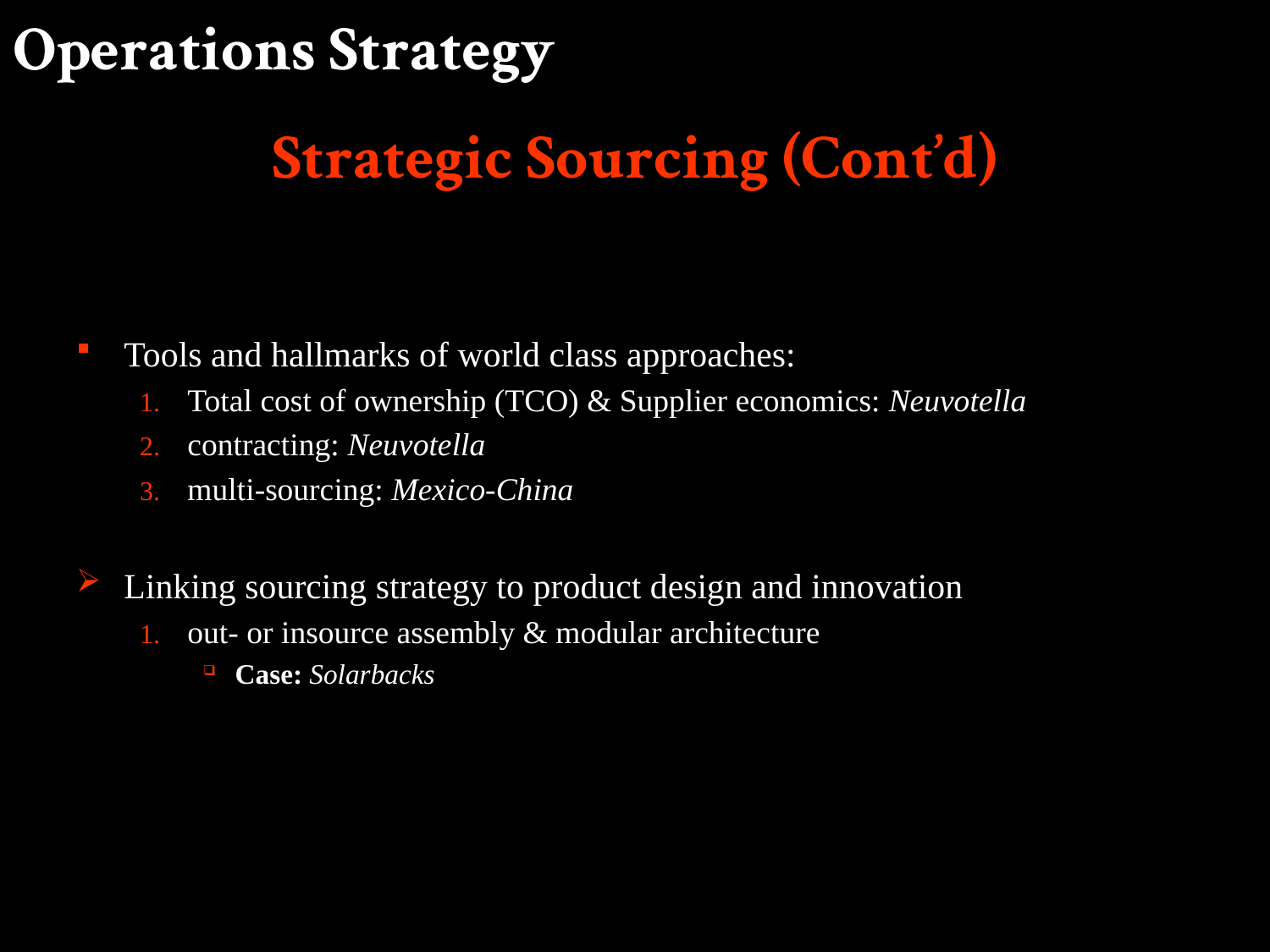

Operations Strategy
Strategic Sourcing (Cont’d)
Tools and hallmarks of world class approaches:
Total cost of ownership (TCO) & Supplier economics: Neuvotella
contracting: Neuvotella
multi-sourcing: Mexico-China

Linking sourcing strategy to product design and innovation
out- or insource assembly & modular architecture
Case: Solarbacks